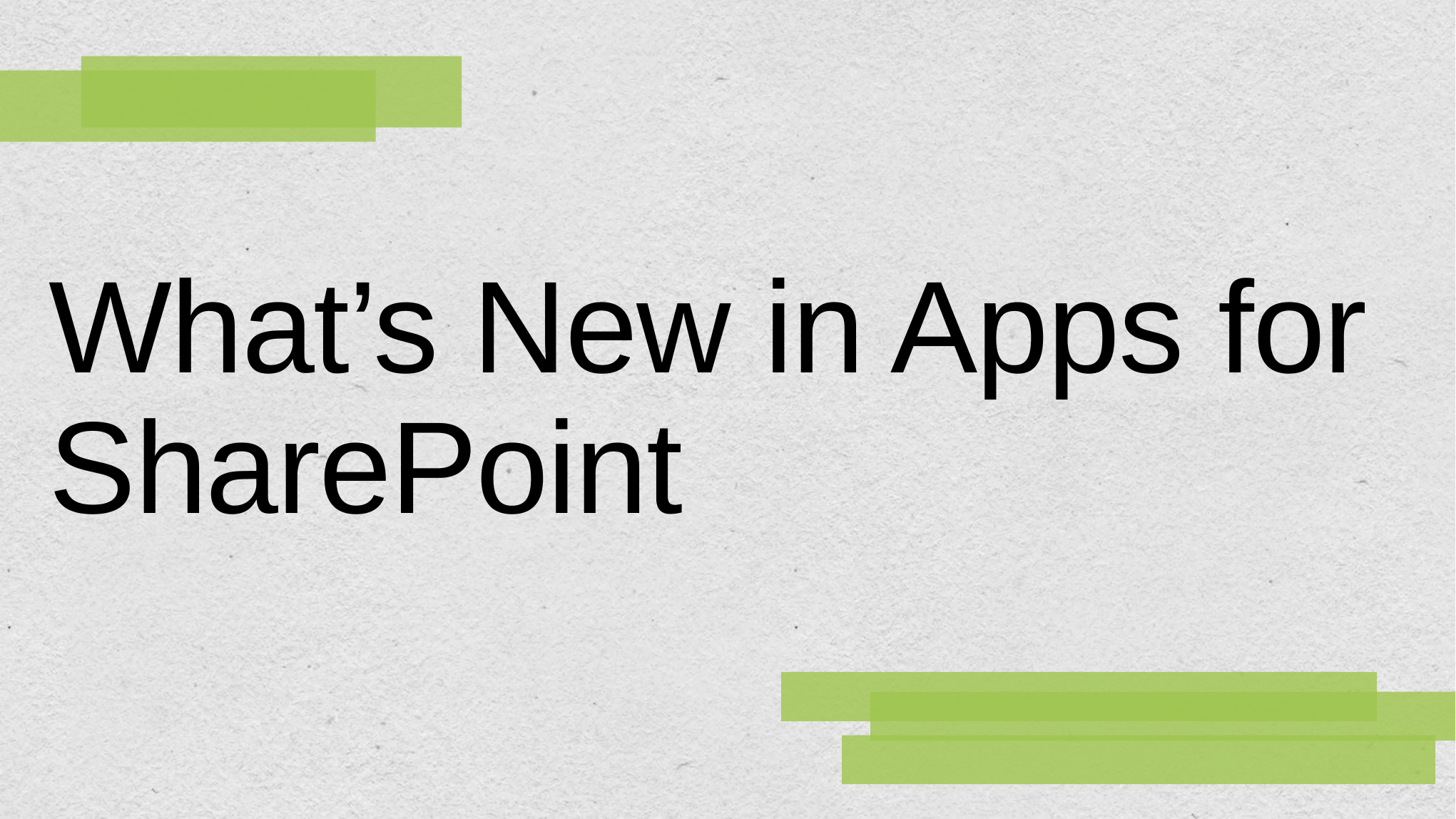

# What’s New in Apps for SharePoint